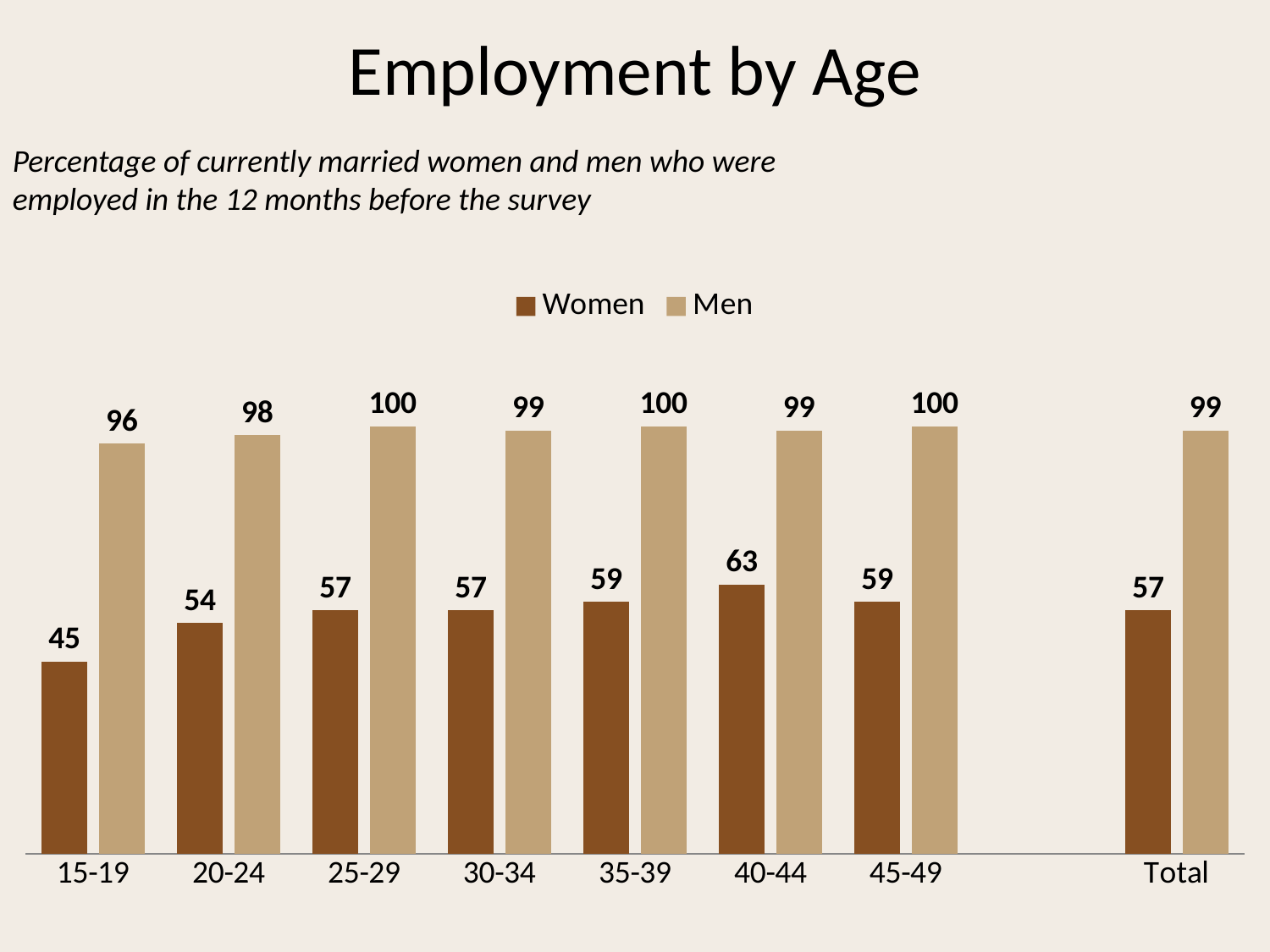

# Employment by Age
Percentage of currently married women and men who were employed in the 12 months before the survey

### Chart

| Category | Women | Men |
|---|---|---|
| 15-19 | 45.0 | 96.0 |
| 20-24 | 54.0 | 98.0 |
| 25-29 | 57.0 | 100.0 |
| 30-34 | 57.0 | 99.0 |
| 35-39 | 59.0 | 100.0 |
| 40-44 | 63.0 | 99.0 |
| 45-49 | 59.0 | 100.0 |
|  | None | None |
| Total | 57.0 | 99.0 |